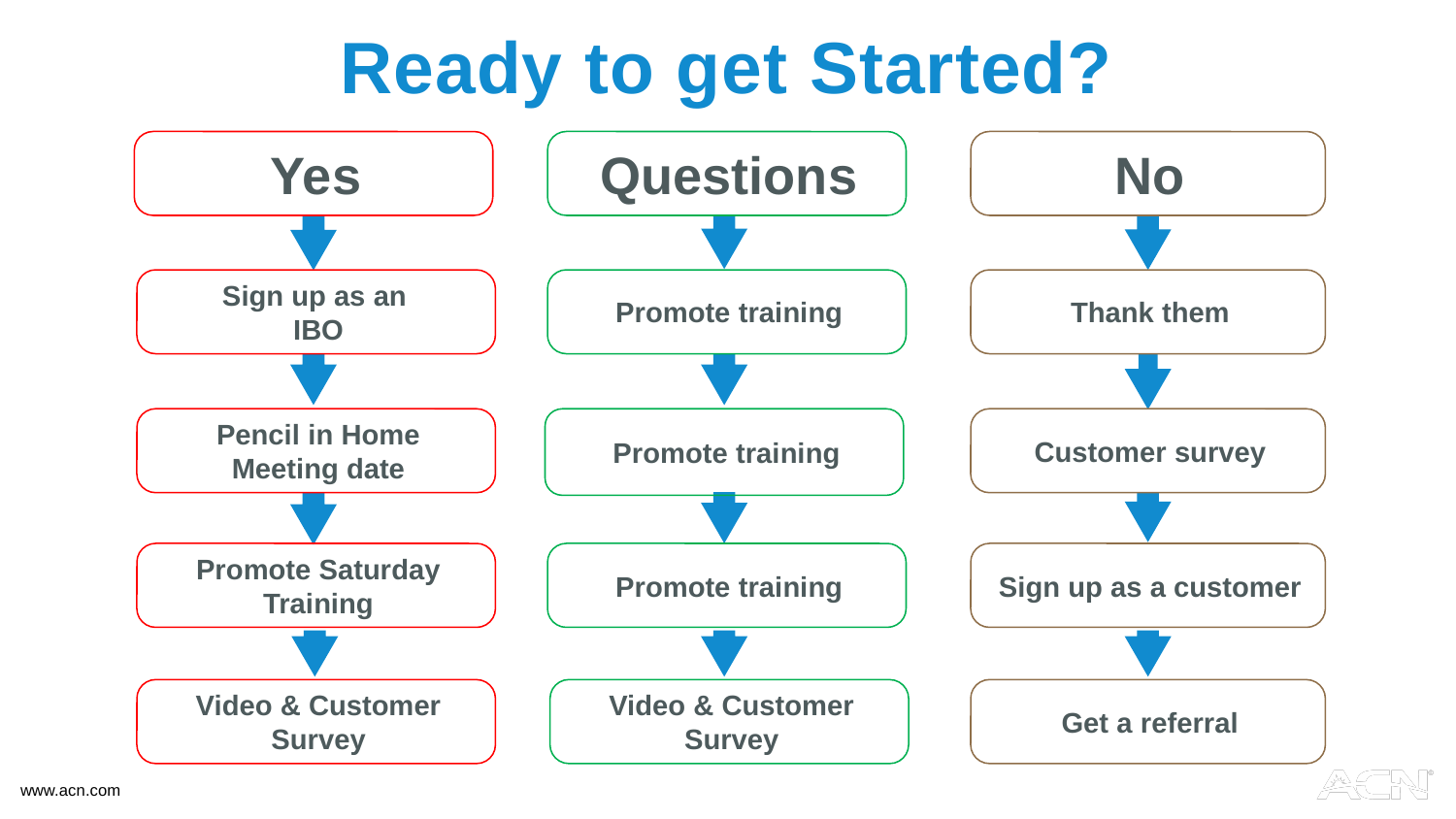

# Ready to get Started?
Yes
Questions
No

Sign up as an
IBO
Promote training
Thank them

Pencil in Home
Meeting date
Promote training
Customer survey

Promote Saturday
Training
Promote training
Sign up as a customer

Video & Customer Survey
Video & Customer Survey
Get a referral